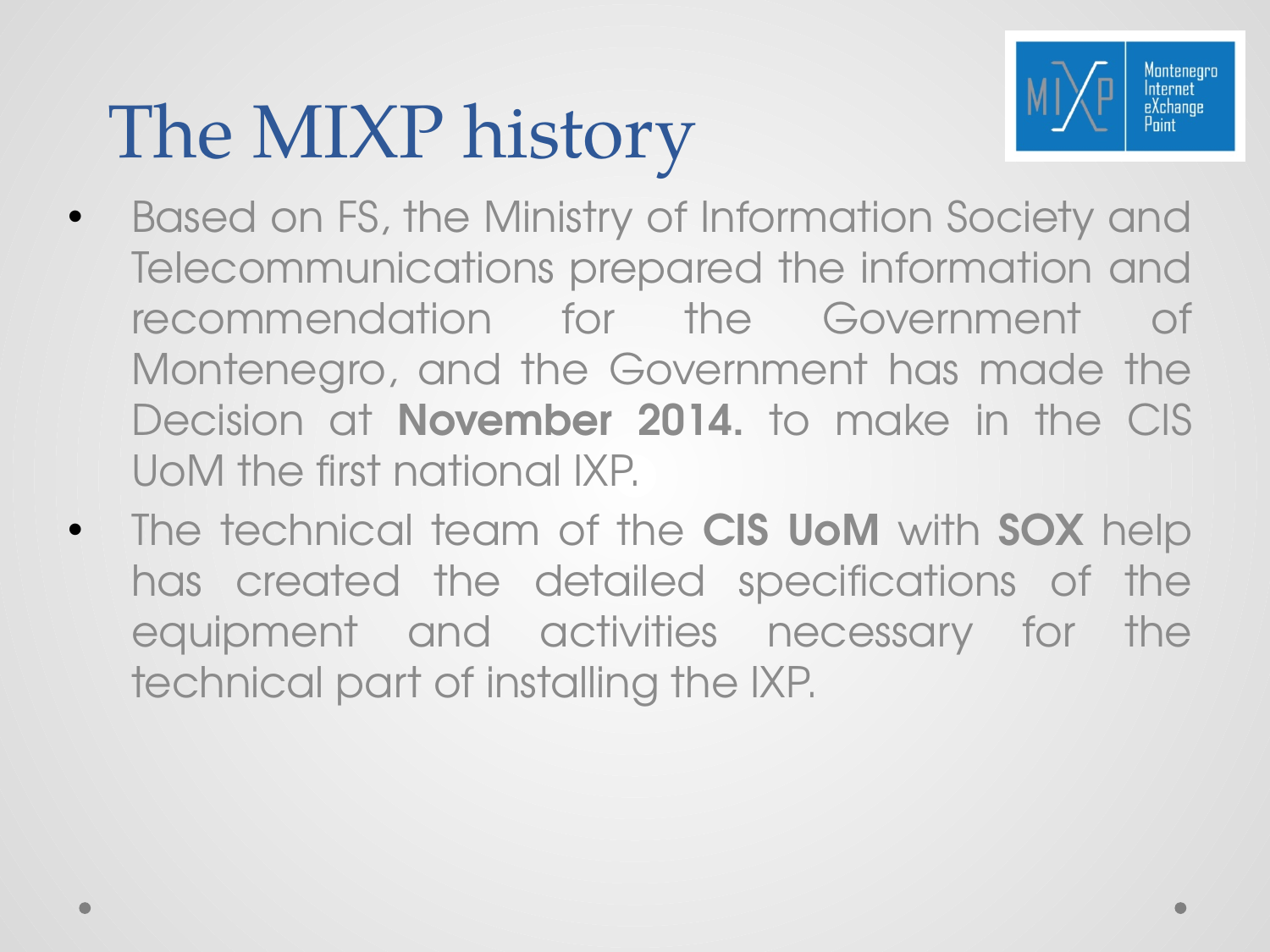

# The MIXP history
Based on FS, the Ministry of Information Society and Telecommunications prepared the information and recommendation for the Government of Montenegro, and the Government has made the Decision at November 2014. to make in the CIS UoM the first national IXP.
The technical team of the CIS UoM with SOX help has created the detailed specifications of the equipment and activities necessary for the technical part of installing the IXP.